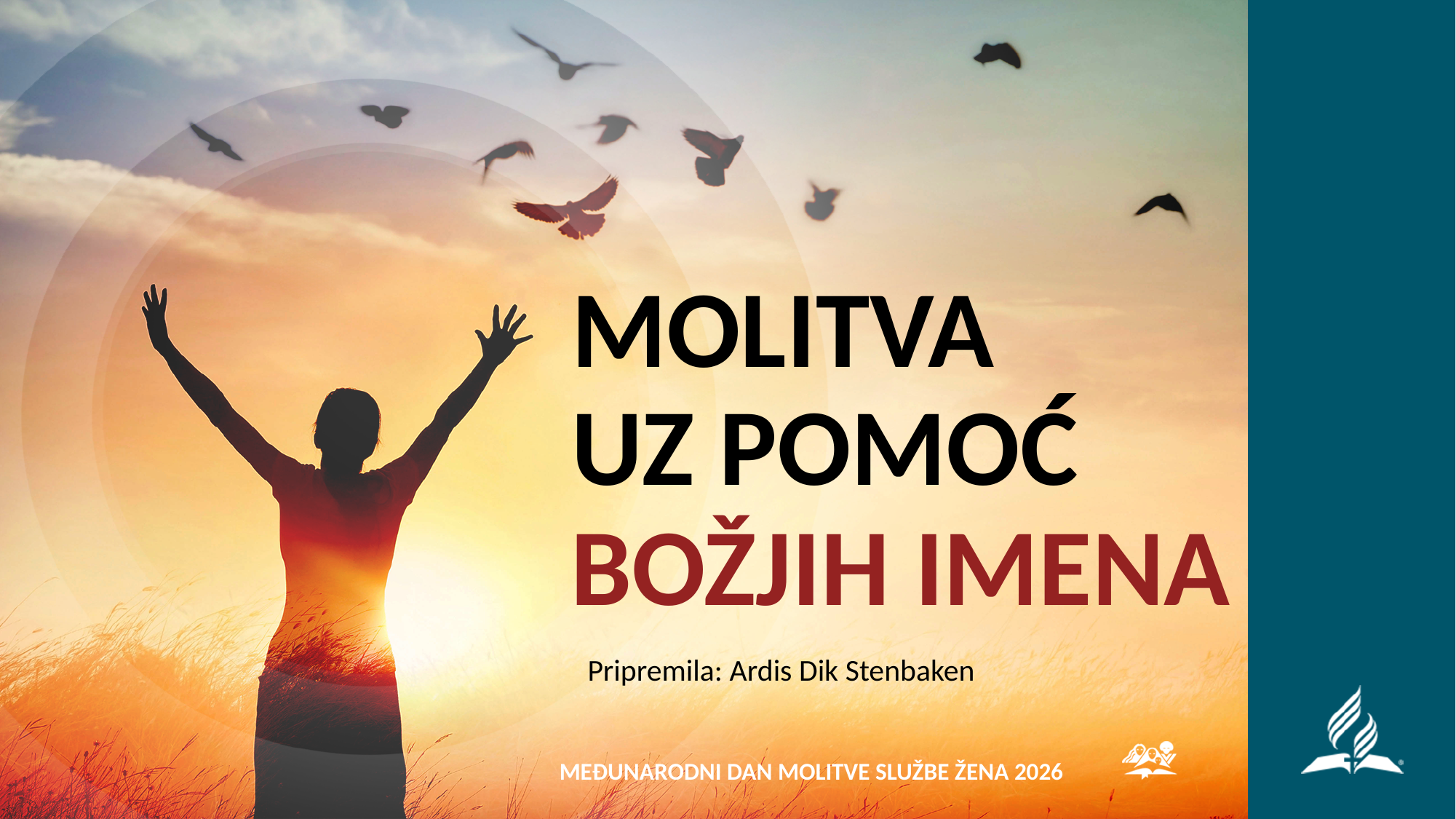

MOLITVA UZ POMOĆ
BOŽJIH IMENA

Pripremila: Ardis Dik Stenbaken

MEĐUNARODNI DAN MOLITVE SLUŽBE ŽENA 2026